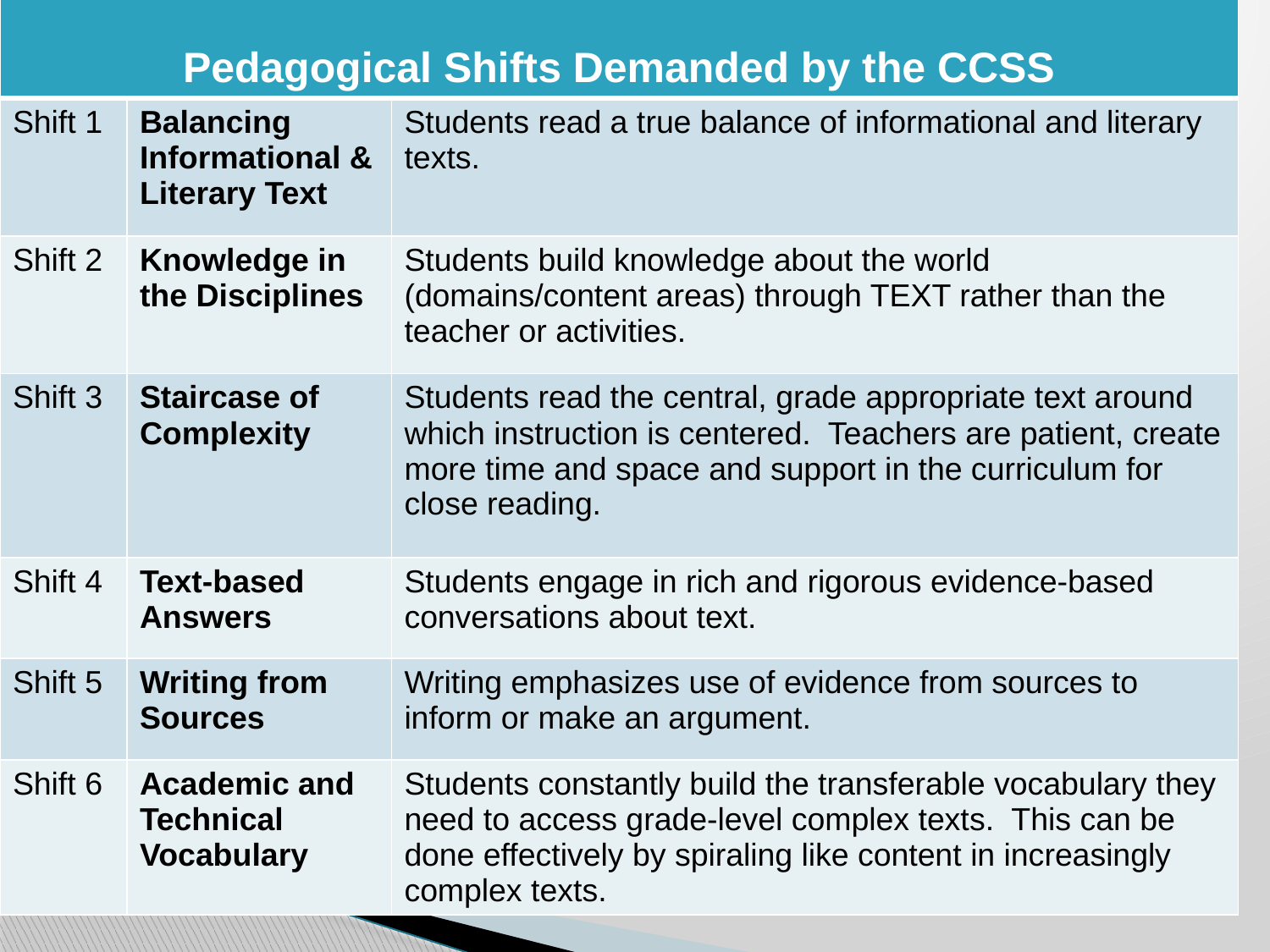

| Pedagogical Shifts Demanded by the CCSS |  |  |
| --- | --- | --- |
| Shift 1 | Balancing Informational & Literary Text | Students read a true balance of informational and literary texts. |
| Shift 2 | Knowledge in the Disciplines | Students build knowledge about the world (domains/content areas) through TEXT rather than the teacher or activities. |
| Shift 3 | Staircase of Complexity | Students read the central, grade appropriate text around which instruction is centered. Teachers are patient, create more time and space and support in the curriculum for close reading. |
| Shift 4 | Text-based Answers | Students engage in rich and rigorous evidence-based conversations about text. |
| Shift 5 | Writing from Sources | Writing emphasizes use of evidence from sources to inform or make an argument. |
| Shift 6 | Academic and Technical Vocabulary | Students constantly build the transferable vocabulary they need to access grade-level complex texts. This can be done effectively by spiraling like content in increasingly complex texts. |